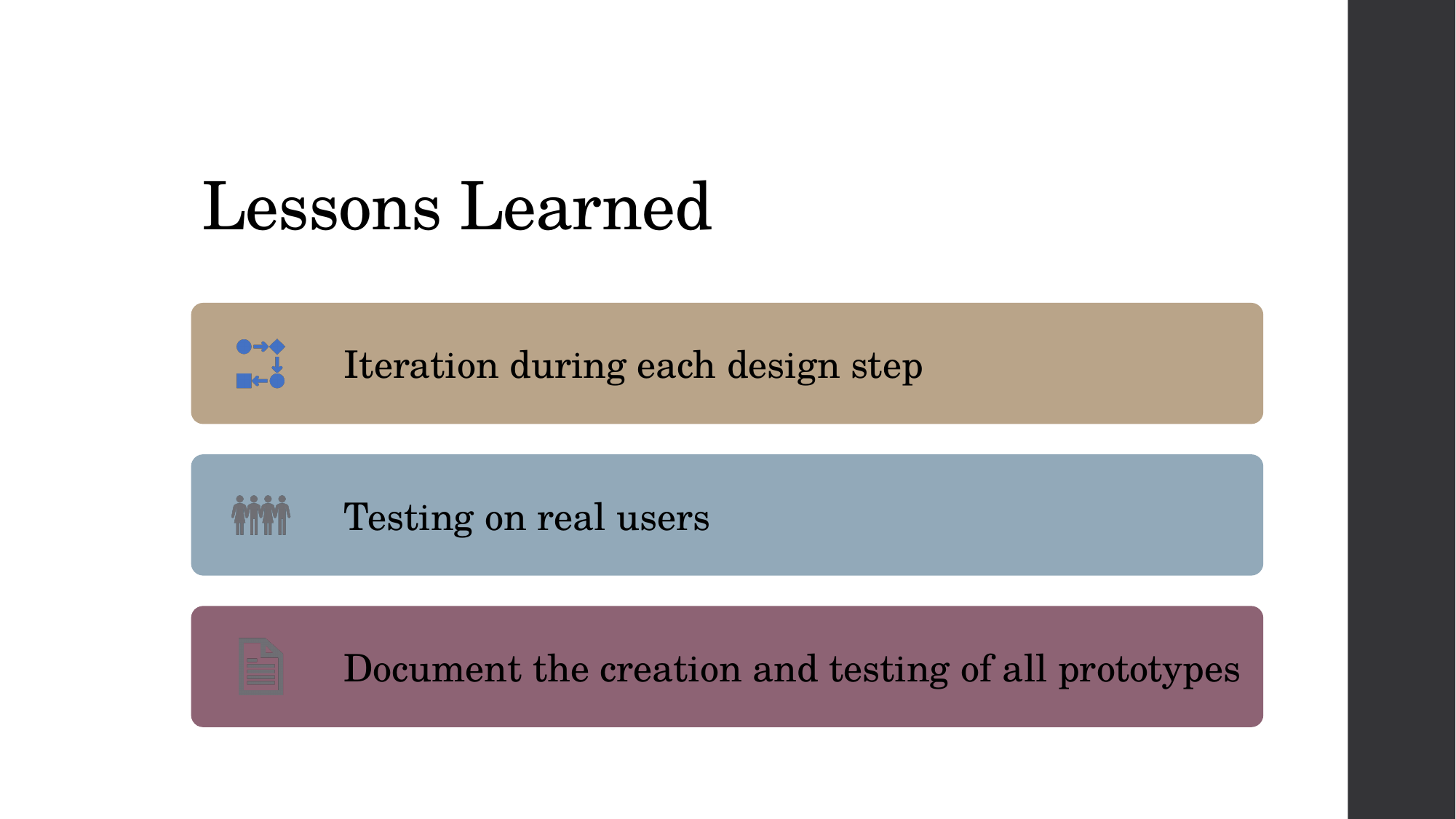

# Lessons Learned
Iteration during each design step
Testing on real users
Document the creation and testing of all prototypes